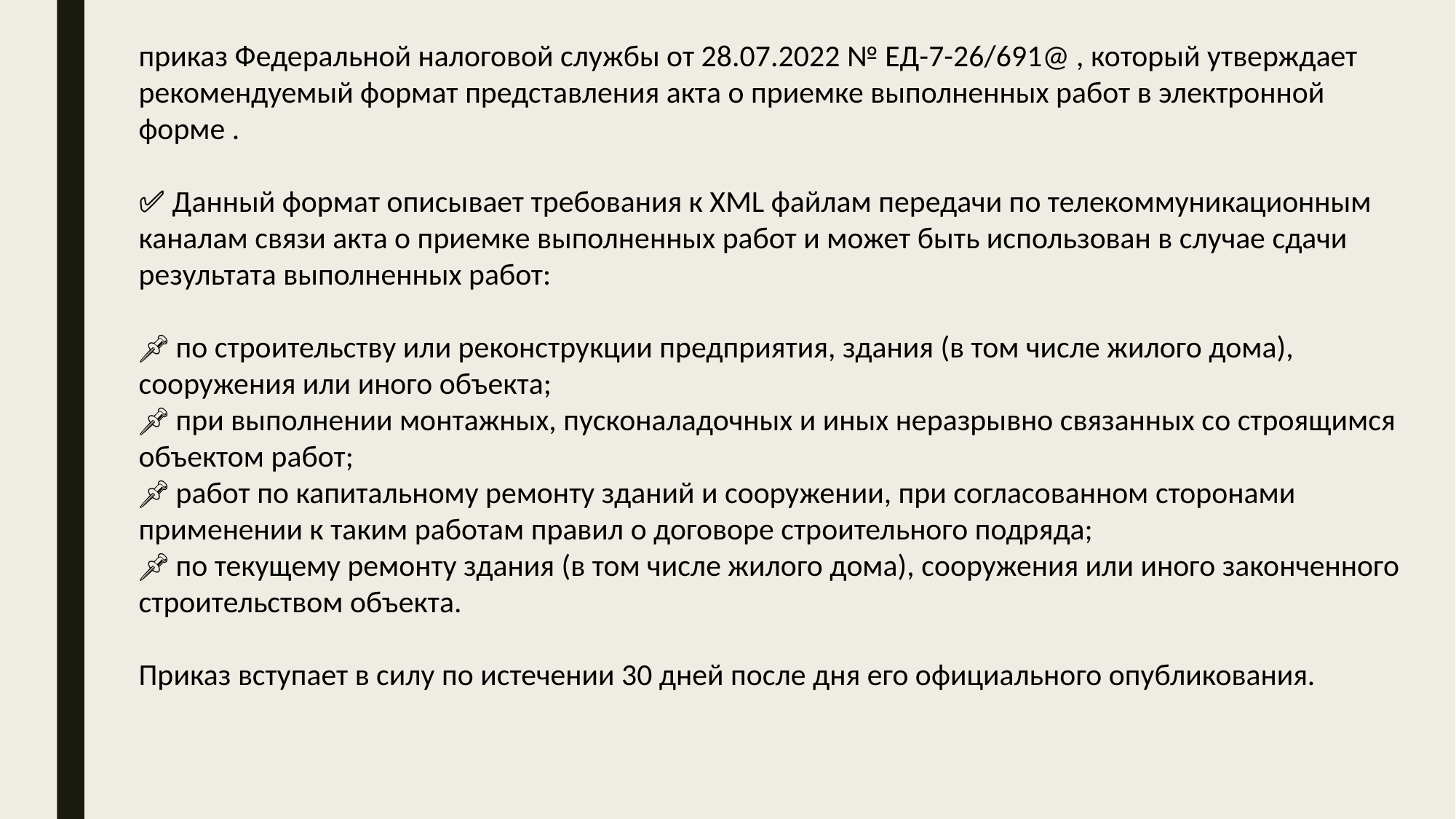

приказ Федеральной налоговой службы от 28.07.2022 № ЕД-7-26/691@ , который утверждает рекомендуемый формат представления акта о приемке выполненных работ в электронной форме .

✅ Данный формат описывает требования к XML файлам передачи по телекоммуникационным каналам связи акта о приемке выполненных работ и может быть использован в случае сдачи результата выполненных работ:

📌 по строительству или реконструкции предприятия, здания (в том числе жилого дома), сооружения или иного объекта;
📌 при выполнении монтажных, пусконаладочных и иных неразрывно связанных со строящимся объектом работ;
📌 работ по капитальному ремонту зданий и сооружении, при согласованном сторонами применении к таким работам правил о договоре строительного подряда;
📌 по текущему ремонту здания (в том числе жилого дома), сооружения или иного законченного строительством объекта.

Приказ вступает в силу по истечении 30 дней после дня его официального опубликования.